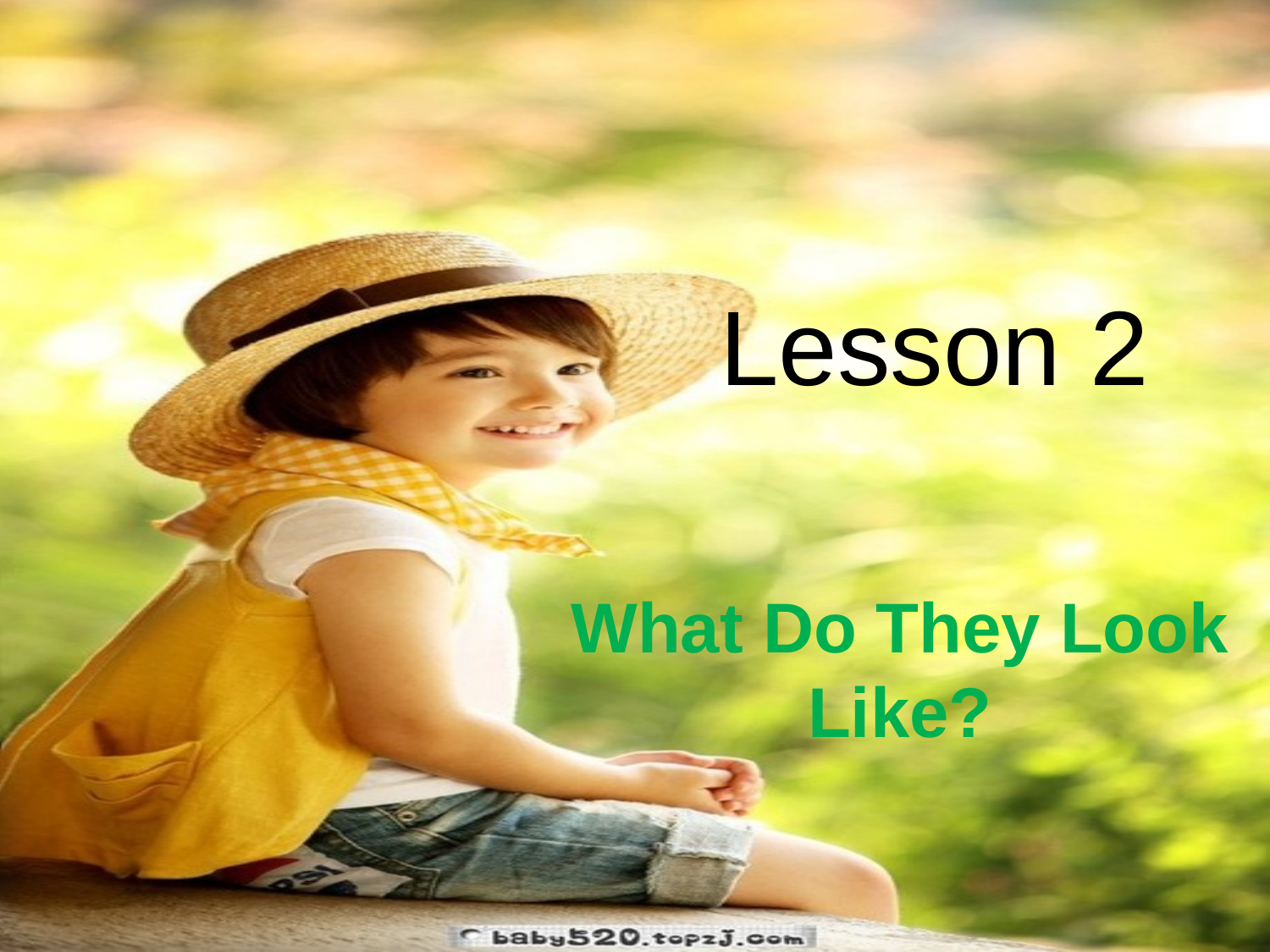

Lesson 2
What Do They Look Like?